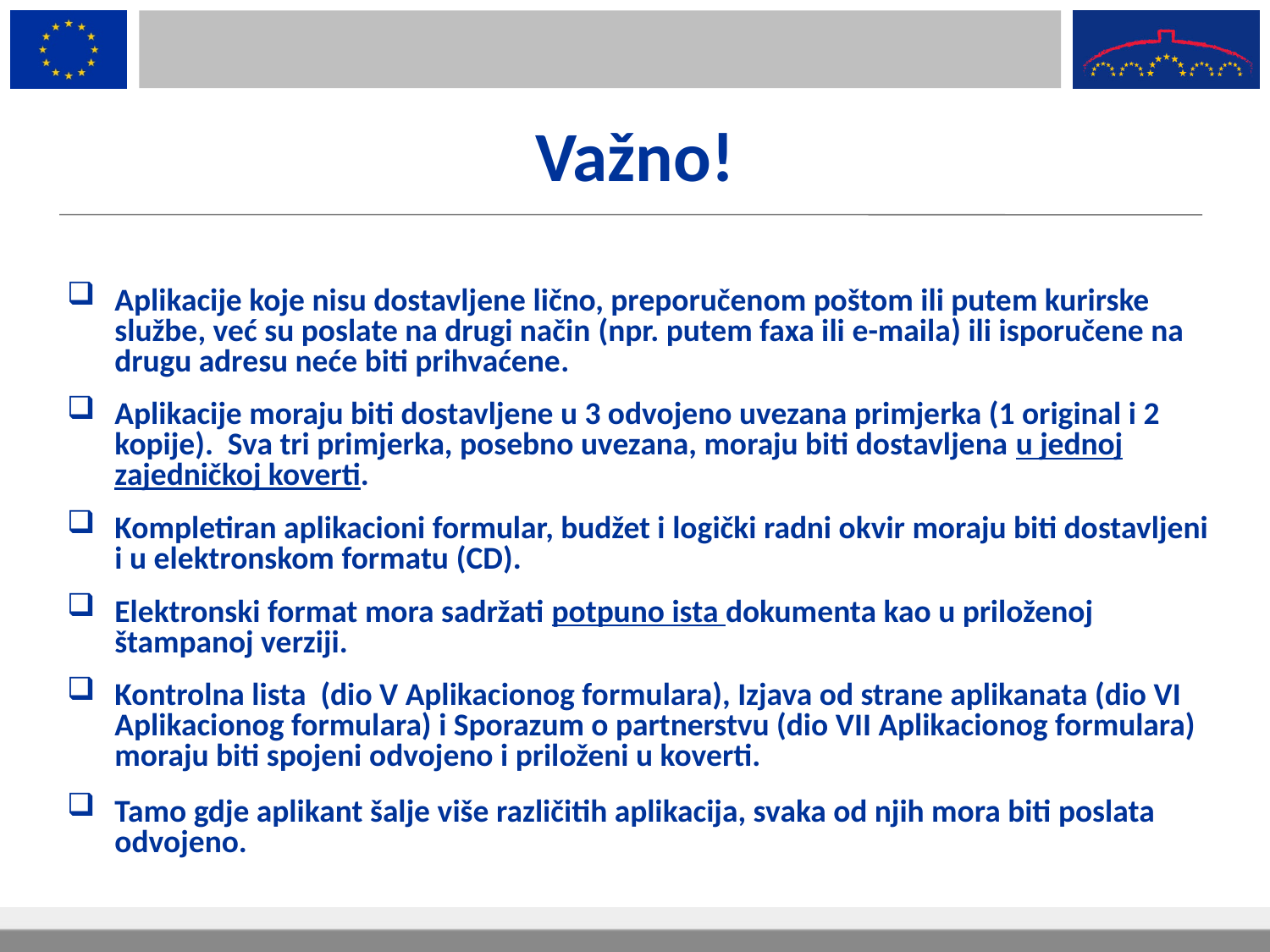

# Važno!

Aplikacije koje nisu dostavljene lično, preporučenom poštom ili putem kurirske službe, već su poslate na drugi način (npr. putem faxa ili e-maila) ili isporučene na drugu adresu neće biti prihvaćene.

Aplikacije moraju biti dostavljene u 3 odvojeno uvezana primjerka (1 original i 2 kopije).  Sva tri primjerka, posebno uvezana, moraju biti dostavljena u jednoj zajedničkoj koverti.

Kompletiran aplikacioni formular, budžet i logički radni okvir moraju biti dostavljeni i u elektronskom formatu (CD).

Elektronski format mora sadržati potpuno ista dokumenta kao u priloženoj štampanoj verziji.

Kontrolna lista  (dio V Aplikacionog formulara), Izjava od strane aplikanata (dio VI Aplikacionog formulara) i Sporazum o partnerstvu (dio VII Aplikacionog formulara) moraju biti spojeni odvojeno i priloženi u koverti.

Tamo gdje aplikant šalje više različitih aplikacija, svaka od njih mora biti poslata odvojeno.